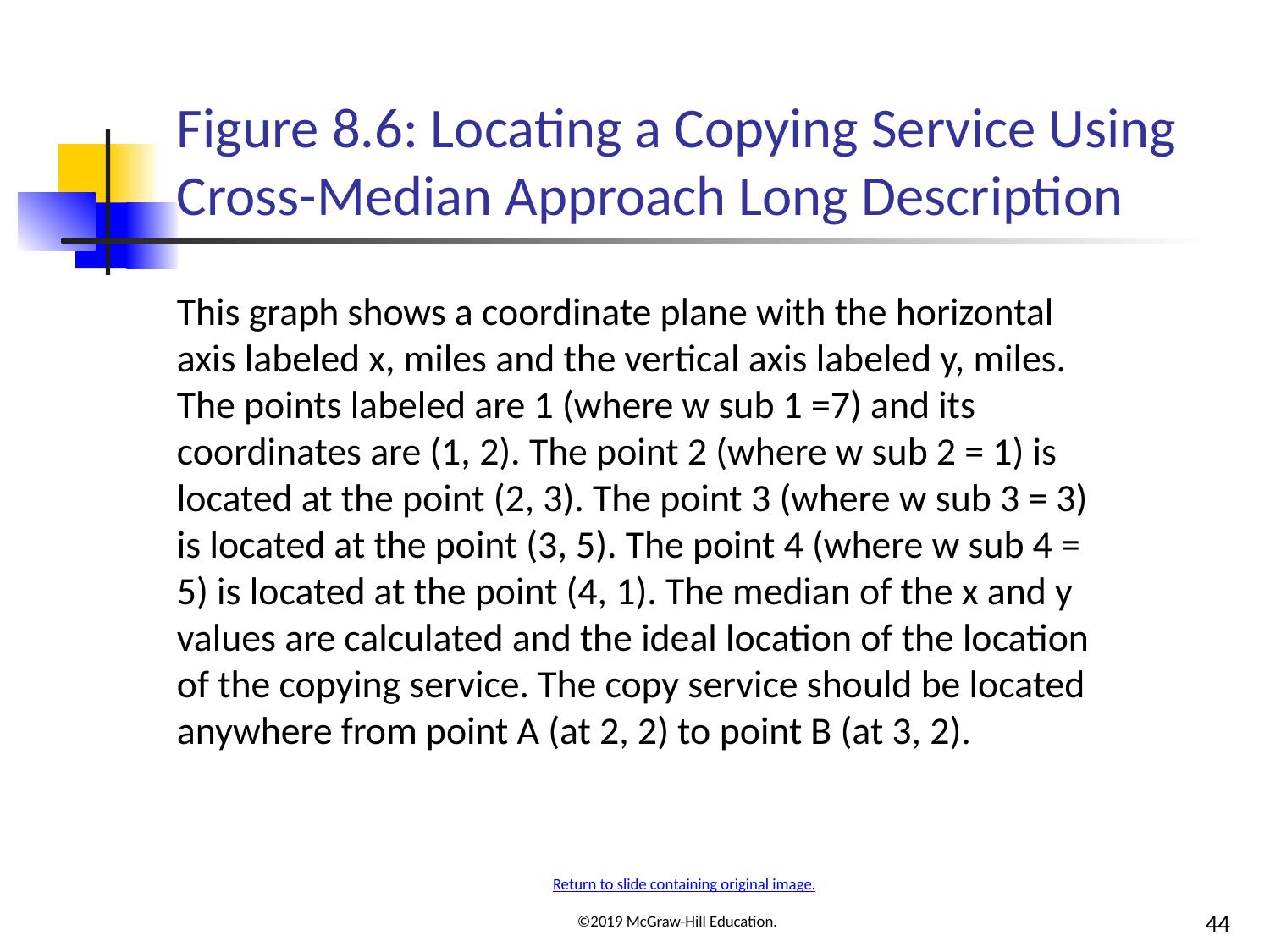

# Figure 8.6: Locating a Copying Service Using Cross-Median Approach Long Description
This graph shows a coordinate plane with the horizontal axis labeled x, miles and the vertical axis labeled y, miles. The points labeled are 1 (where w sub 1 =7) and its coordinates are (1, 2). The point 2 (where w sub 2 = 1) is located at the point (2, 3). The point 3 (where w sub 3 = 3) is located at the point (3, 5). The point 4 (where w sub 4 = 5) is located at the point (4, 1). The median of the x and y values are calculated and the ideal location of the location of the copying service. The copy service should be located anywhere from point A (at 2, 2) to point B (at 3, 2).
Return to slide containing original image.